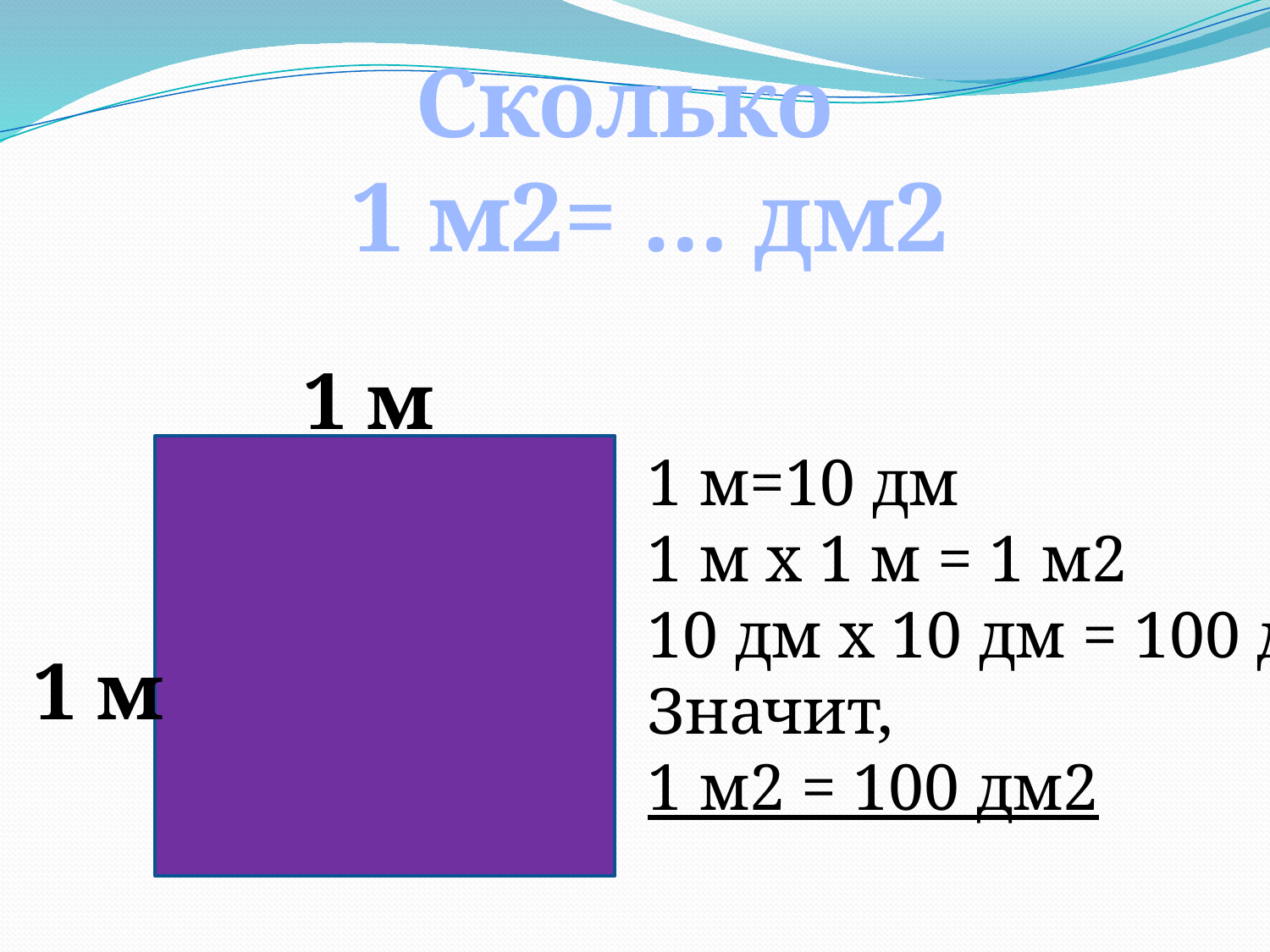

Сколько
  1 м2= … дм2
1 м

1 м=10 дм
1 м x 1 м = 1 м2
10 дм x 10 дм = 100 дм2
Значит,
1 м2 = 100 дм2
1 м